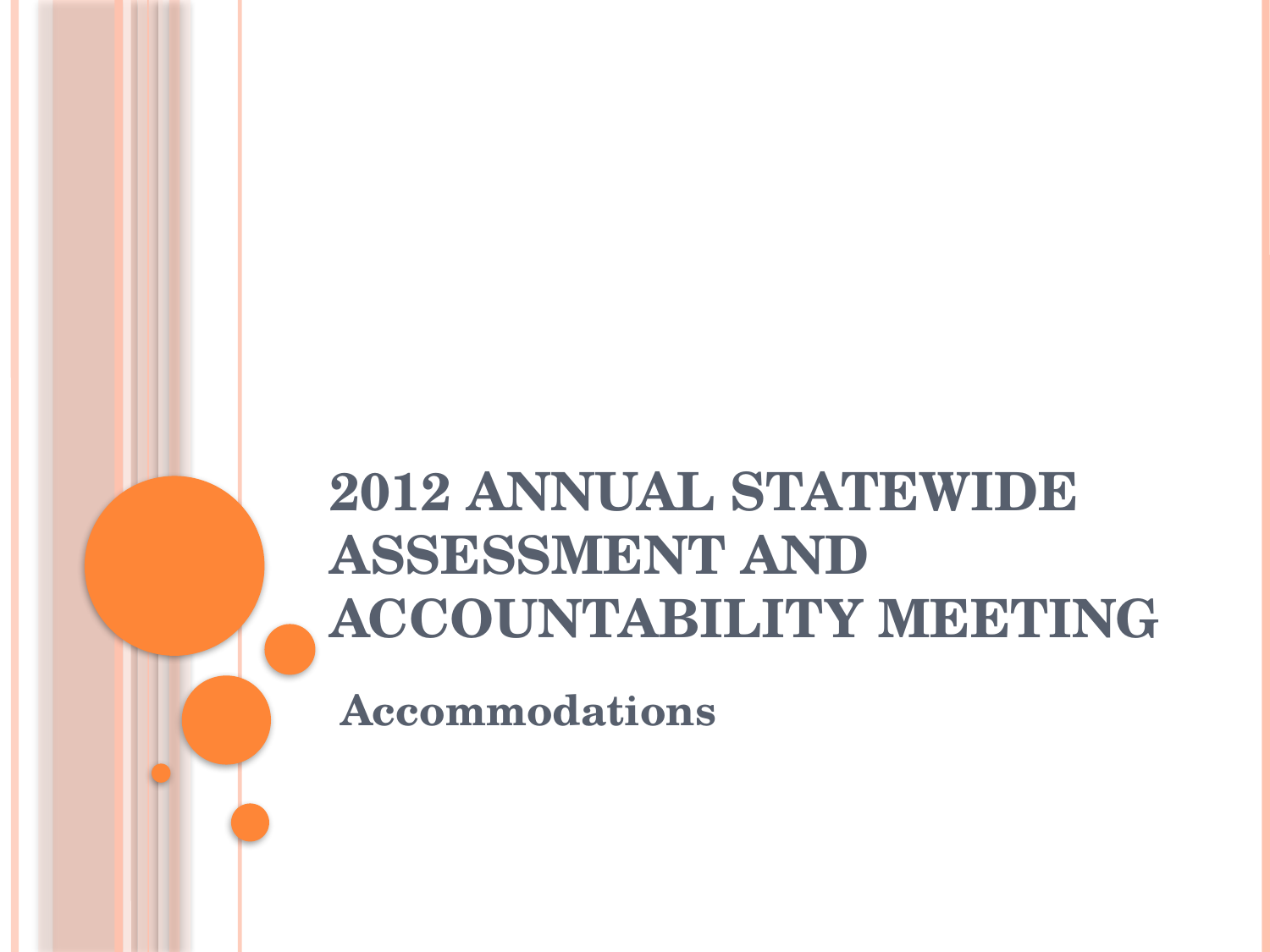

# 2012 Annual Statewide Assessment and Accountability Meeting
Accommodations